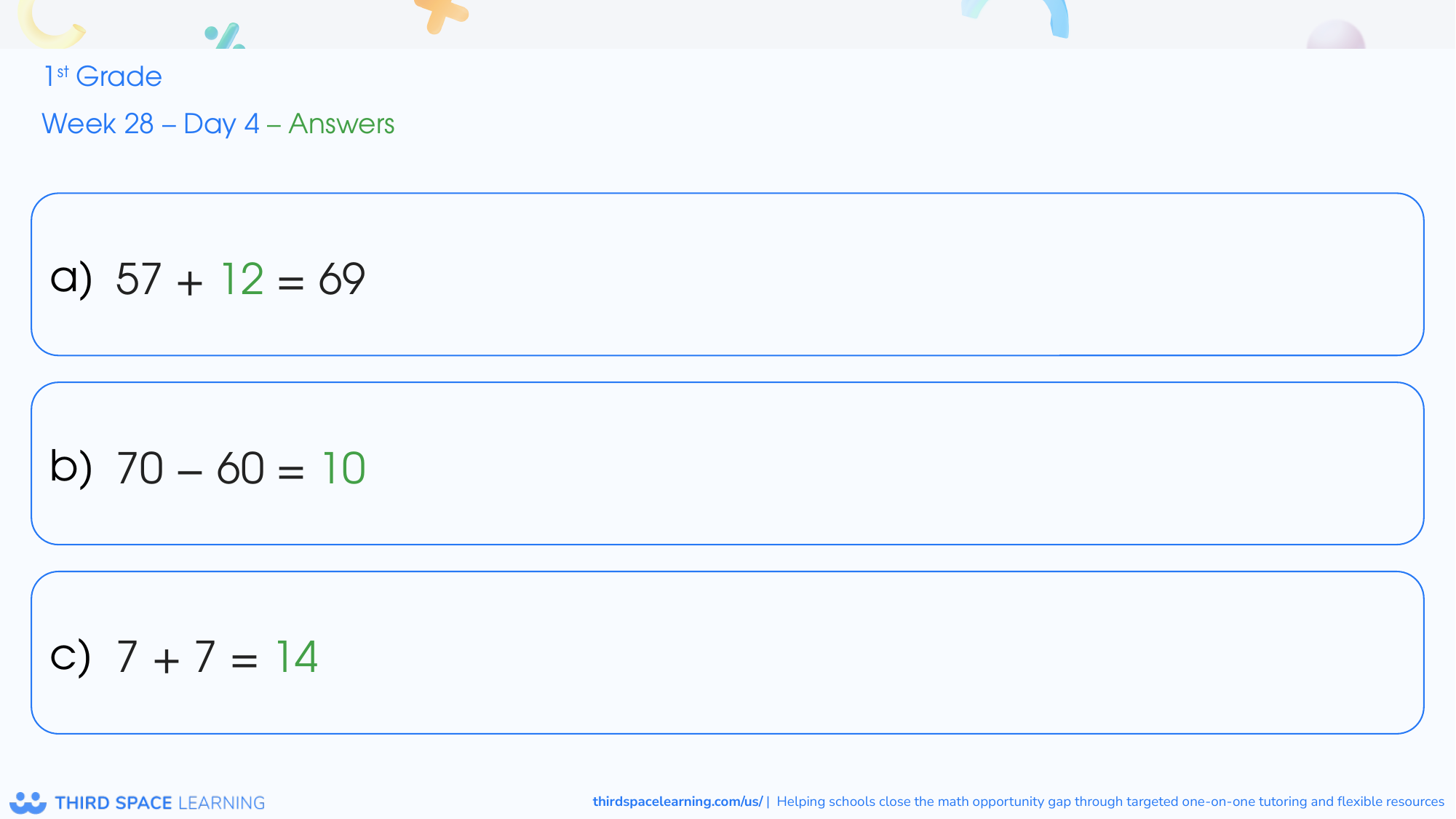

1st Grade
Week 28 – Day 4 – Answers
57 + 12 = 69
70 − 60 = 10
7 + 7 = 14